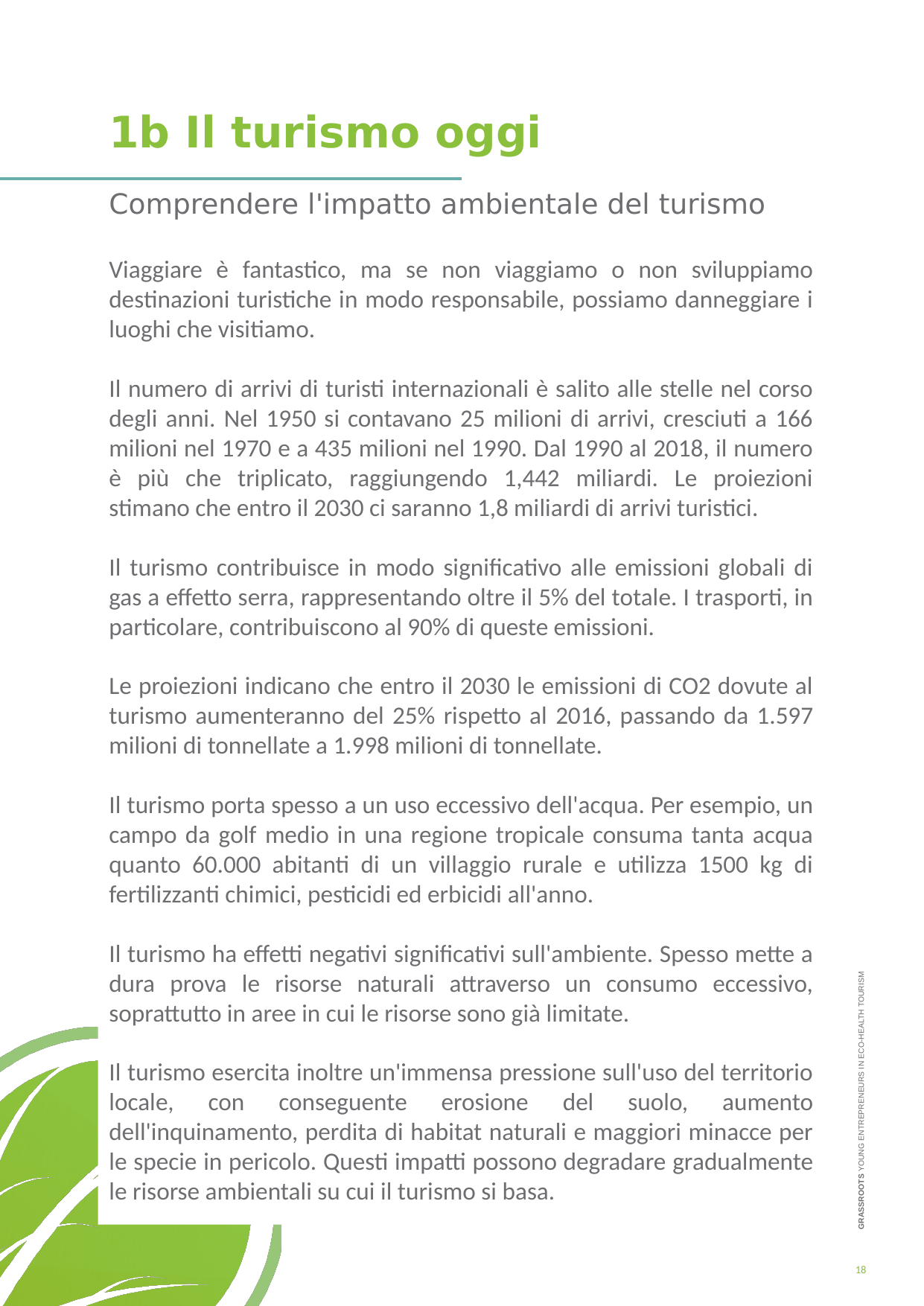

1b Il turismo oggi
Comprendere l'impatto ambientale del turismo
Viaggiare è fantastico, ma se non viaggiamo o non sviluppiamo destinazioni turistiche in modo responsabile, possiamo danneggiare i luoghi che visitiamo.

Il numero di arrivi di turisti internazionali è salito alle stelle nel corso degli anni. Nel 1950 si contavano 25 milioni di arrivi, cresciuti a 166 milioni nel 1970 e a 435 milioni nel 1990. Dal 1990 al 2018, il numero è più che triplicato, raggiungendo 1,442 miliardi. Le proiezioni stimano che entro il 2030 ci saranno 1,8 miliardi di arrivi turistici.

Il turismo contribuisce in modo significativo alle emissioni globali di gas a effetto serra, rappresentando oltre il 5% del totale. I trasporti, in particolare, contribuiscono al 90% di queste emissioni.

Le proiezioni indicano che entro il 2030 le emissioni di CO2 dovute al turismo aumenteranno del 25% rispetto al 2016, passando da 1.597 milioni di tonnellate a 1.998 milioni di tonnellate.

Il turismo porta spesso a un uso eccessivo dell'acqua. Per esempio, un campo da golf medio in una regione tropicale consuma tanta acqua quanto 60.000 abitanti di un villaggio rurale e utilizza 1500 kg di fertilizzanti chimici, pesticidi ed erbicidi all'anno.

Il turismo ha effetti negativi significativi sull'ambiente. Spesso mette a dura prova le risorse naturali attraverso un consumo eccessivo, soprattutto in aree in cui le risorse sono già limitate.

Il turismo esercita inoltre un'immensa pressione sull'uso del territorio locale, con conseguente erosione del suolo, aumento dell'inquinamento, perdita di habitat naturali e maggiori minacce per le specie in pericolo. Questi impatti possono degradare gradualmente le risorse ambientali su cui il turismo si basa.

18